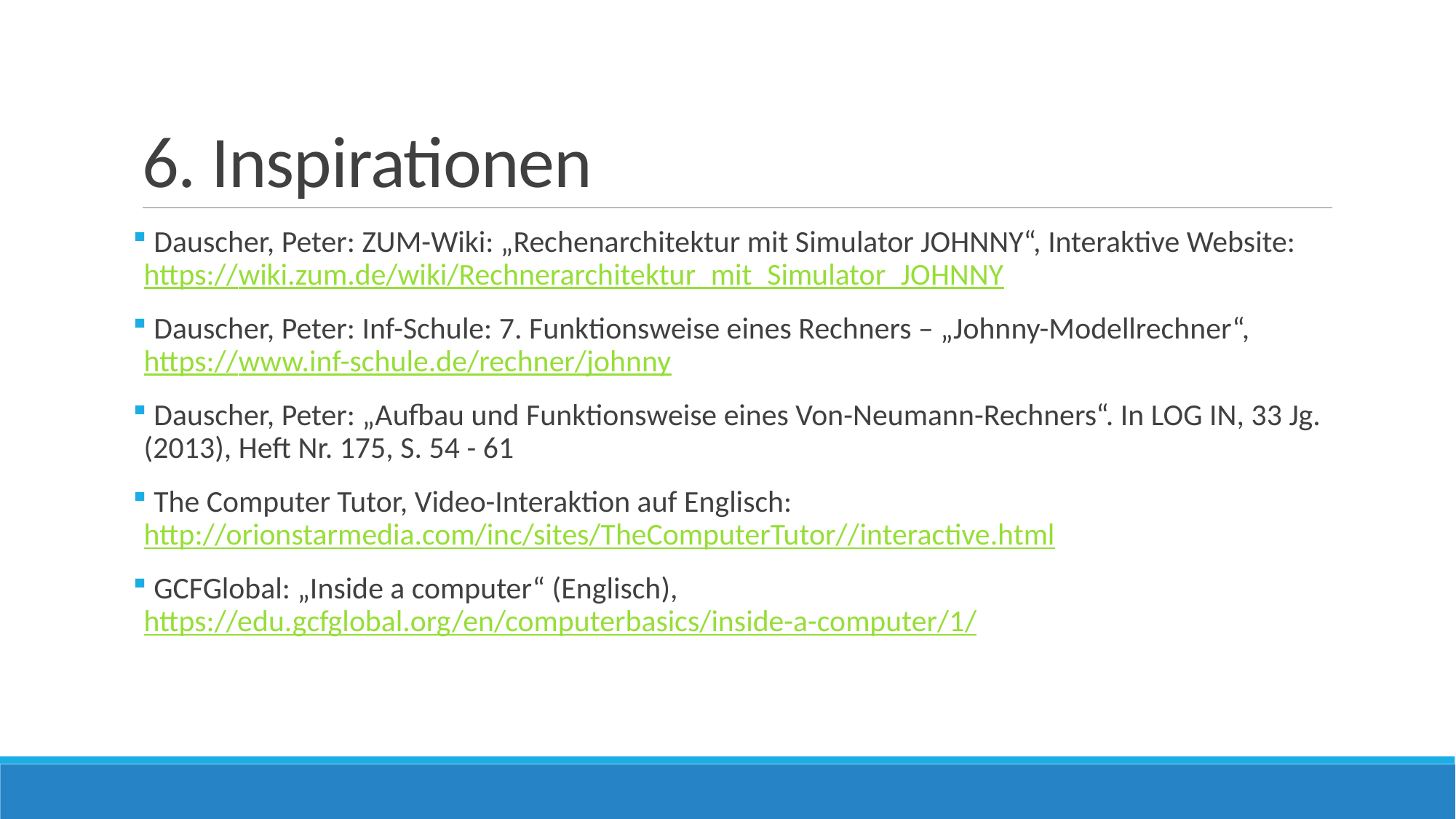

# 6. Inspirationen
 Dauscher, Peter: ZUM-Wiki: „Rechenarchitektur mit Simulator JOHNNY“, Interaktive Website: https://wiki.zum.de/wiki/Rechnerarchitektur_mit_Simulator_JOHNNY
 Dauscher, Peter: Inf-Schule: 7. Funktionsweise eines Rechners – „Johnny-Modellrechner“,
https://www.inf-schule.de/rechner/johnny
 Dauscher, Peter: „Aufbau und Funktionsweise eines Von-Neumann-Rechners“. In LOG IN, 33 Jg. (2013), Heft Nr. 175, S. 54 - 61
 The Computer Tutor, Video-Interaktion auf Englisch: http://orionstarmedia.com/inc/sites/TheComputerTutor//interactive.html
 GCFGlobal: „Inside a computer“ (Englisch), https://edu.gcfglobal.org/en/computerbasics/inside-a-computer/1/